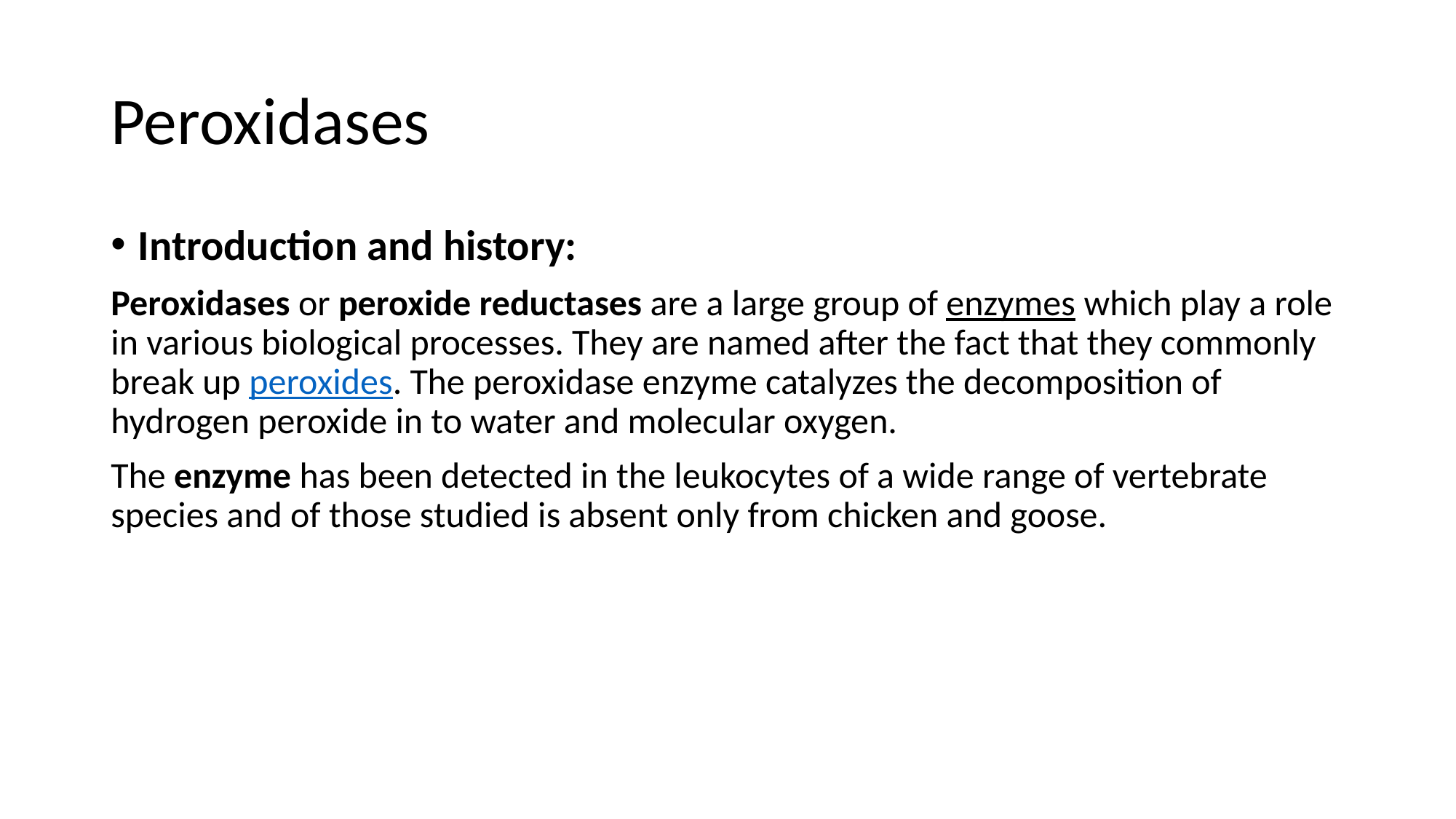

# Peroxidases
Introduction and history:
Peroxidases or peroxide reductases are a large group of enzymes which play a role in various biological processes. They are named after the fact that they commonly break up peroxides. The peroxidase enzyme catalyzes the decomposition of hydrogen peroxide in to water and molecular oxygen.
The enzyme has been detected in the leukocytes of a wide range of vertebrate species and of those studied is absent only from chicken and goose.